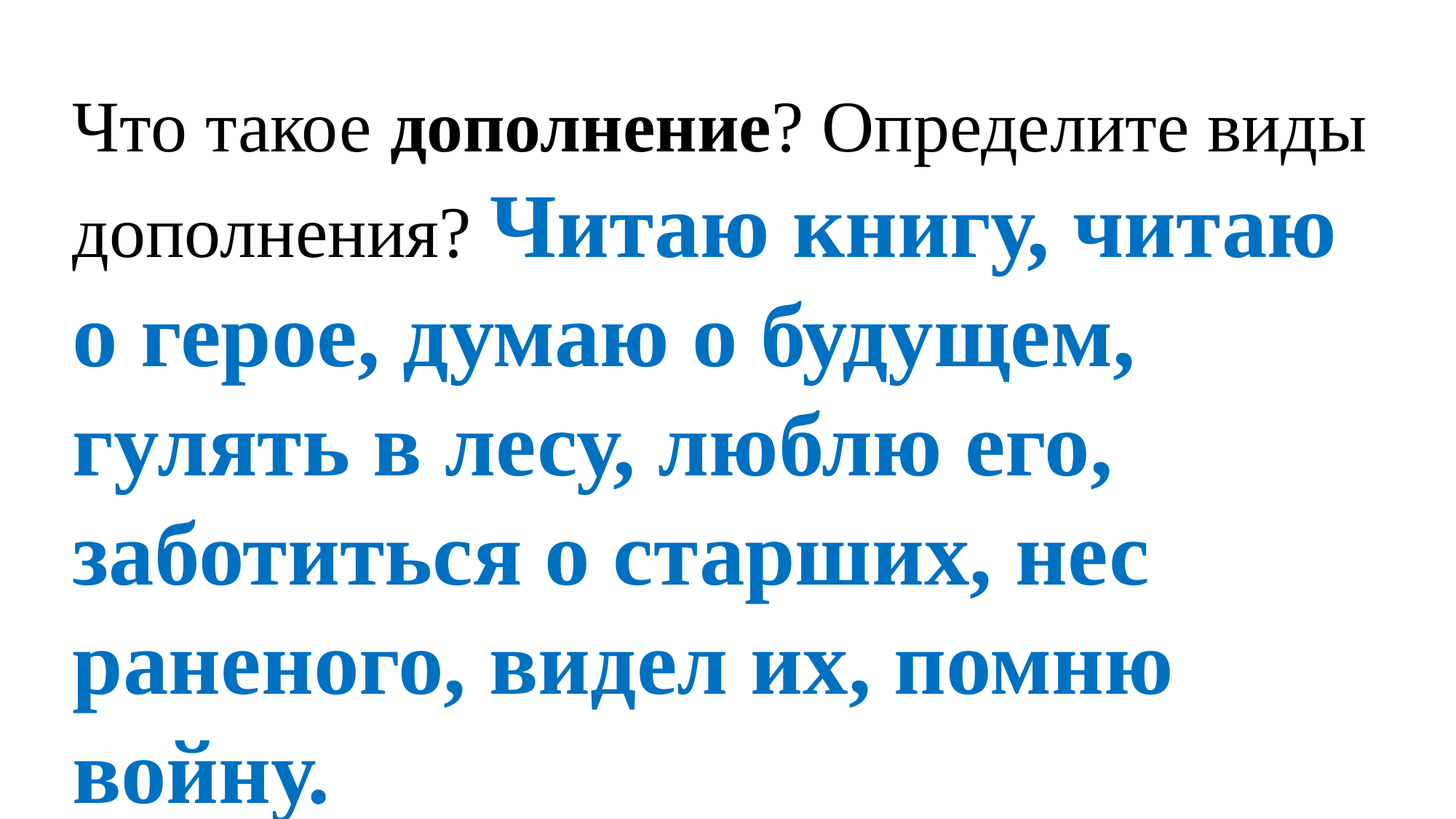

Что такое дополнение? Определите виды дополнения? Читаю книгу, читаю о герое, думаю о будущем, гулять в лесу, люблю его, заботиться о старших, нес раненого, видел их, помню войну.